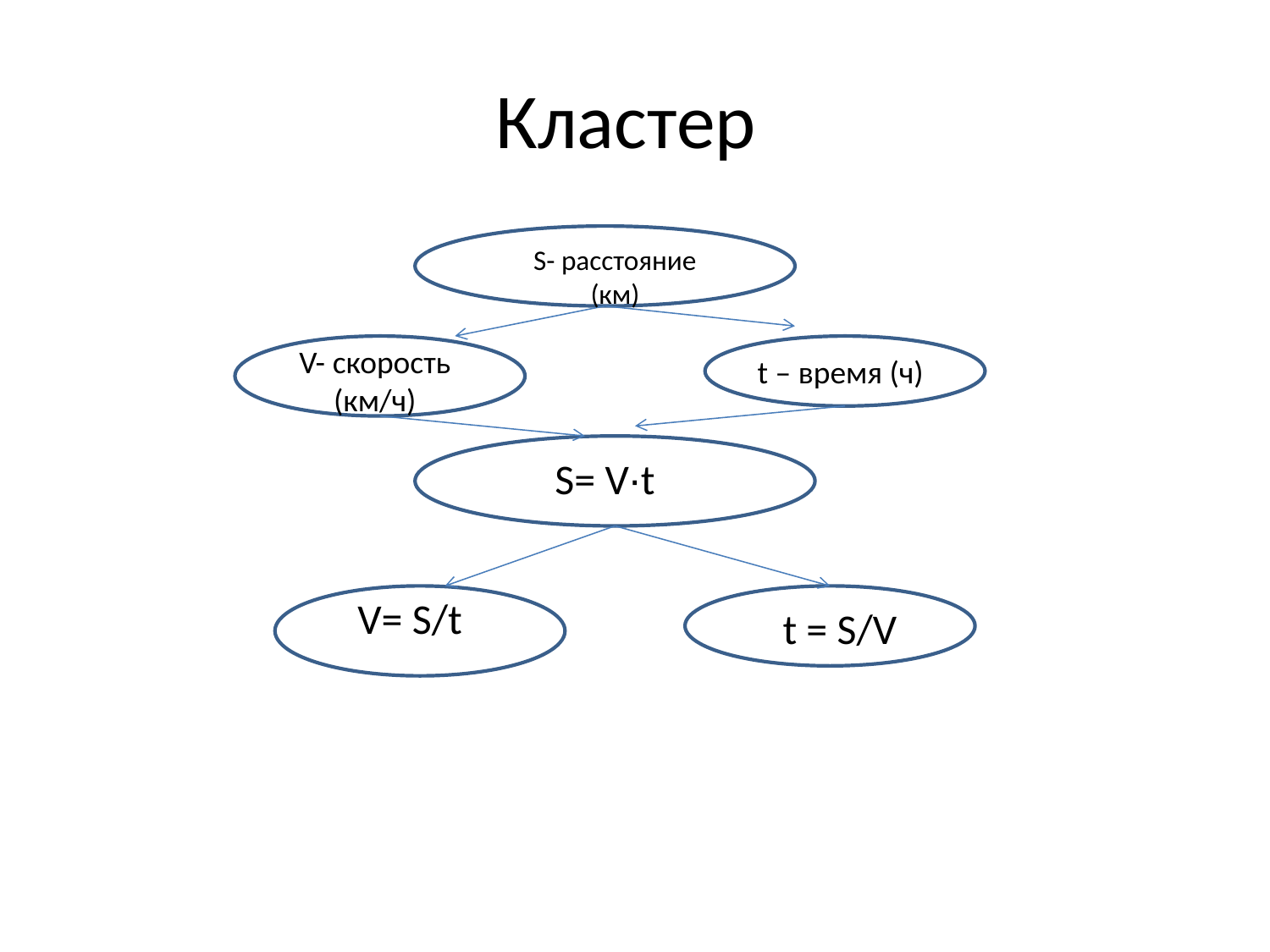

# Кластер

S- расстояние (км)

tttt
V- скорость
(км/ч)
t – время (ч)
SS
S= V∙t

V= S/t

t = S/V